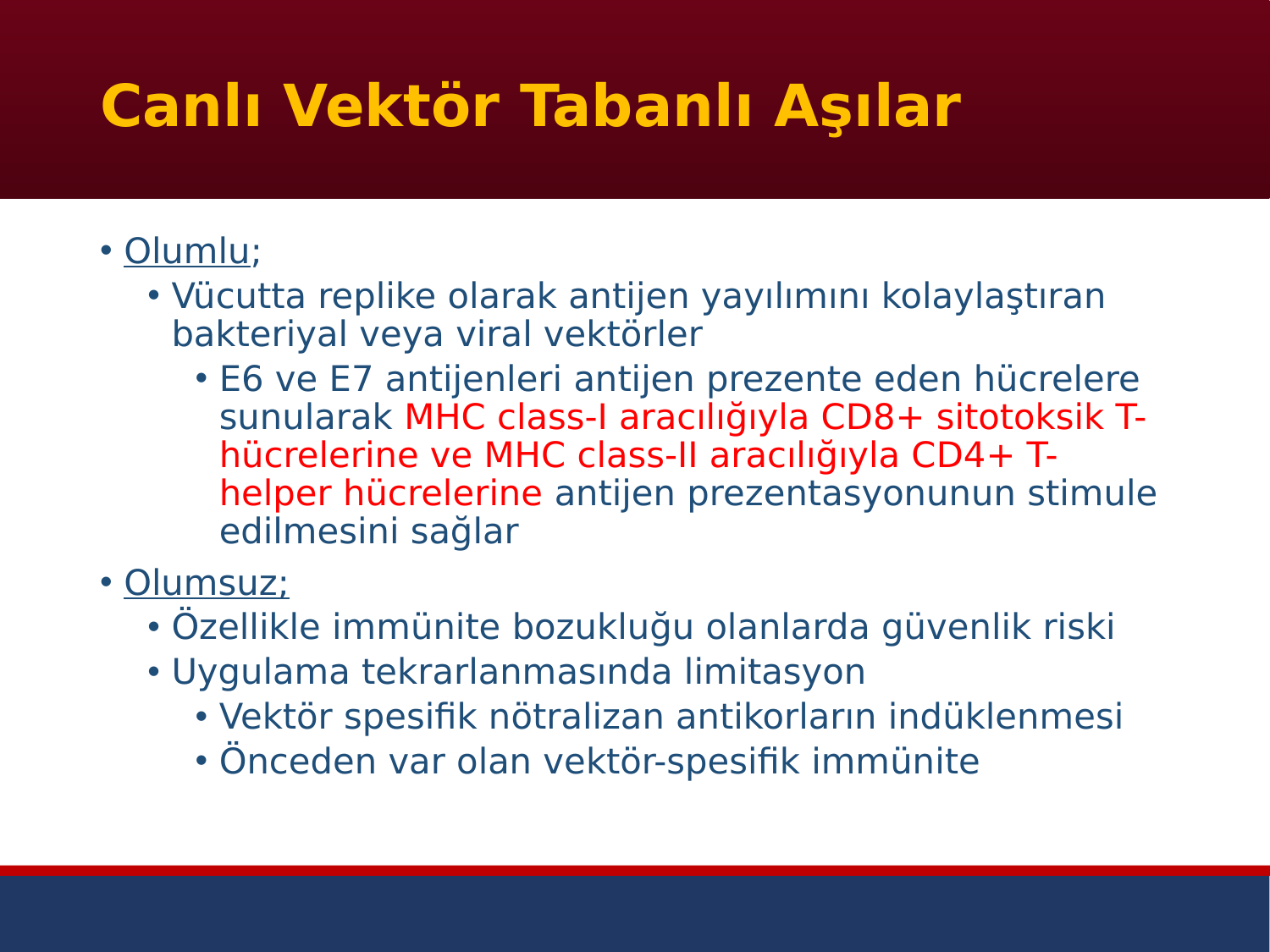

# Canlı Vektör Tabanlı Aşılar
Olumlu;
Vücutta replike olarak antijen yayılımını kolaylaştıran bakteriyal veya viral vektörler
E6 ve E7 antijenleri antijen prezente eden hücrelere sunularak MHC class-I aracılığıyla CD8+ sitotoksik T-hücrelerine ve MHC class-II aracılığıyla CD4+ T-helper hücrelerine antijen prezentasyonunun stimule edilmesini sağlar
Olumsuz;
Özellikle immünite bozukluğu olanlarda güvenlik riski
Uygulama tekrarlanmasında limitasyon
Vektör spesifik nötralizan antikorların indüklenmesi
Önceden var olan vektör-spesifik immünite